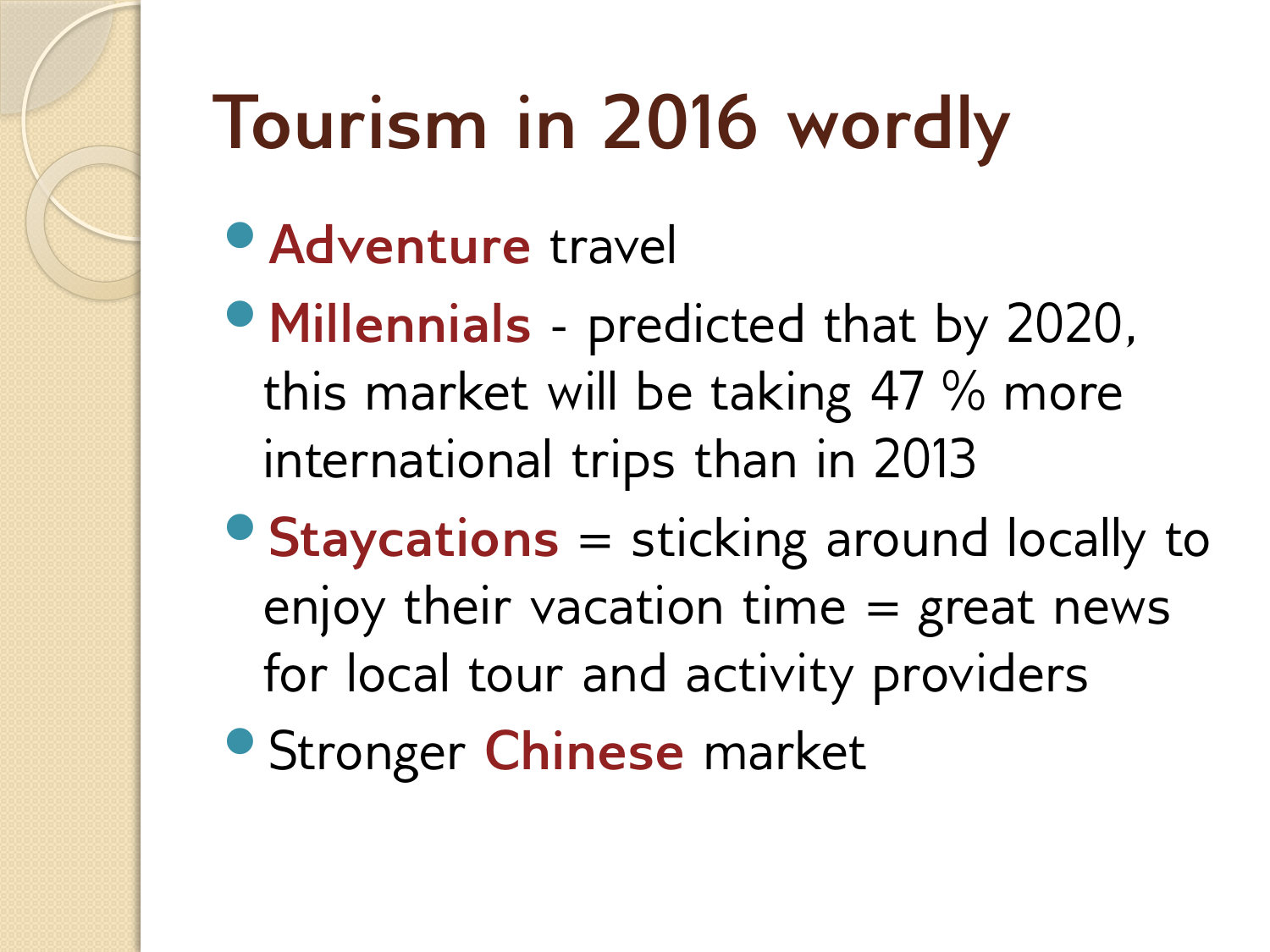

# Tourism in 2016 wordly
Adventure travel
Millennials - predicted that by 2020, this market will be taking 47 % more international trips than in 2013
Staycations = sticking around locally to enjoy their vacation time = great news for local tour and activity providers
Stronger Chinese market